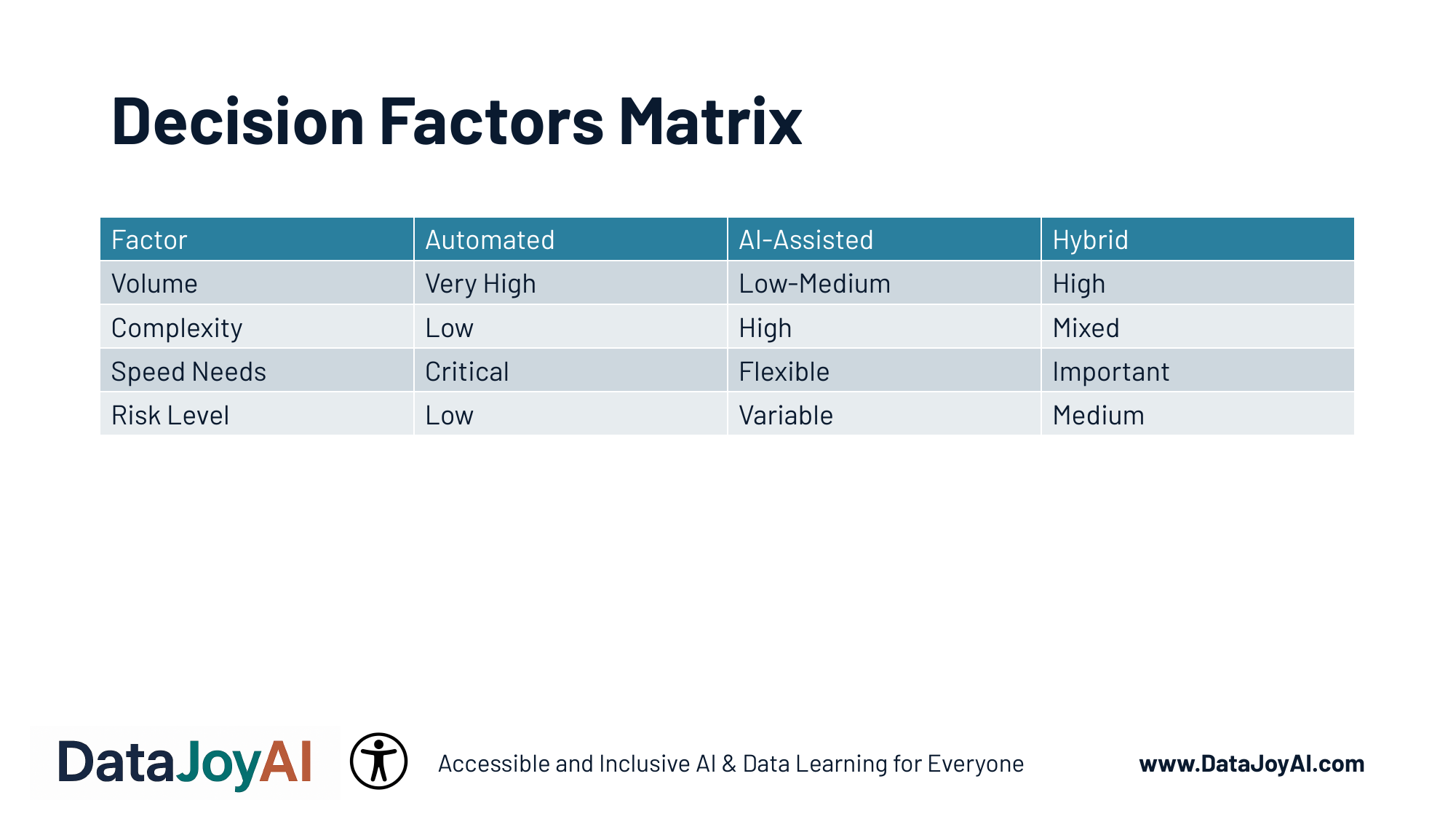

# Decision Factors Matrix
| Factor | Automated | AI-Assisted | Hybrid |
| --- | --- | --- | --- |
| Volume | Very High | Low-Medium | High |
| Complexity | Low | High | Mixed |
| Speed Needs | Critical | Flexible | Important |
| Risk Level | Low | Variable | Medium |